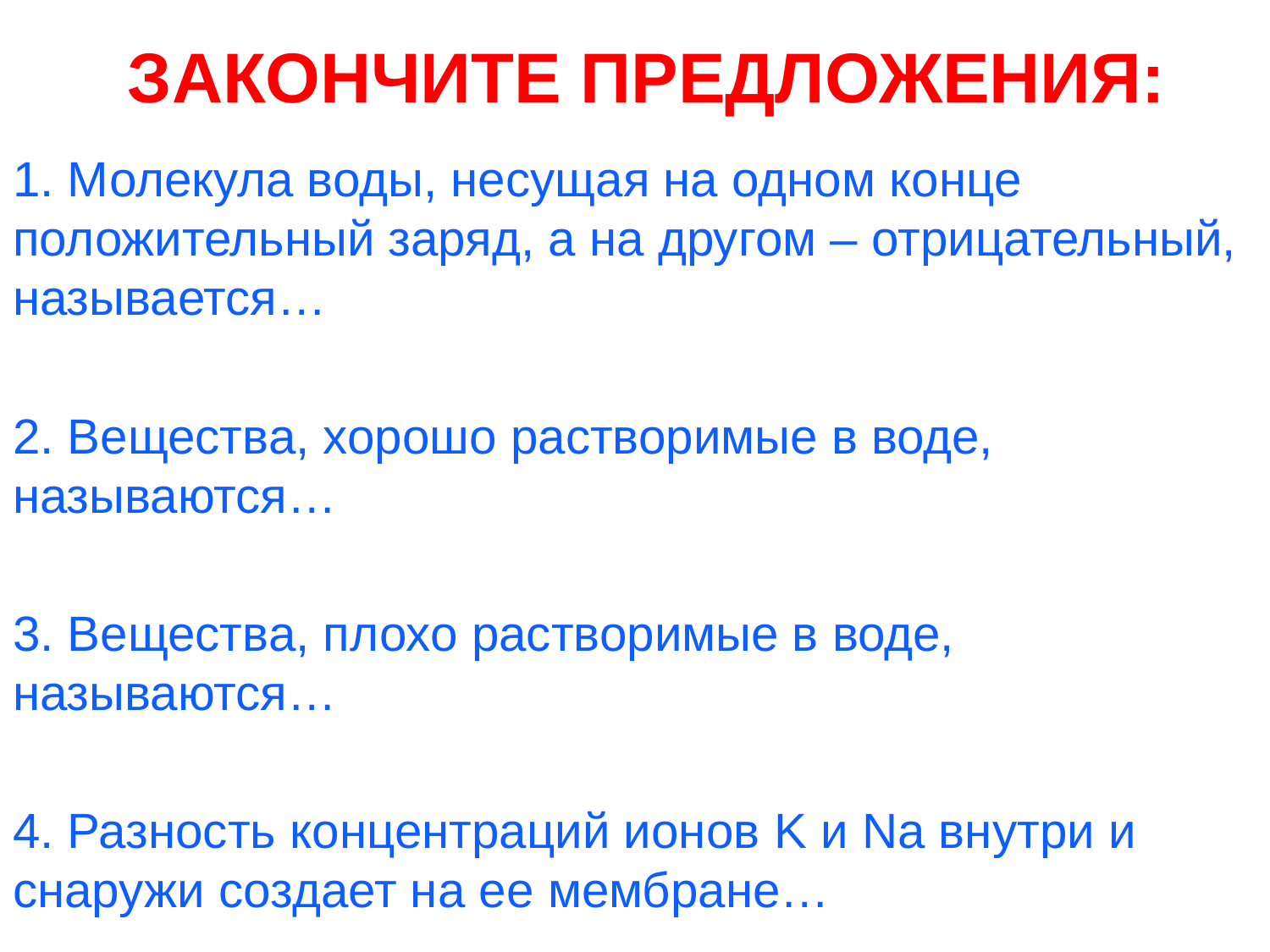

# Закончите предложения:
1. Молекула воды, несущая на одном конце положительный заряд, а на другом – отрицательный, называется…

2. Вещества, хорошо растворимые в воде, называются…

3. Вещества, плохо растворимые в воде, называются…

4. Разность концентраций ионов K и Na внутри и снаружи создает на ее мембране…